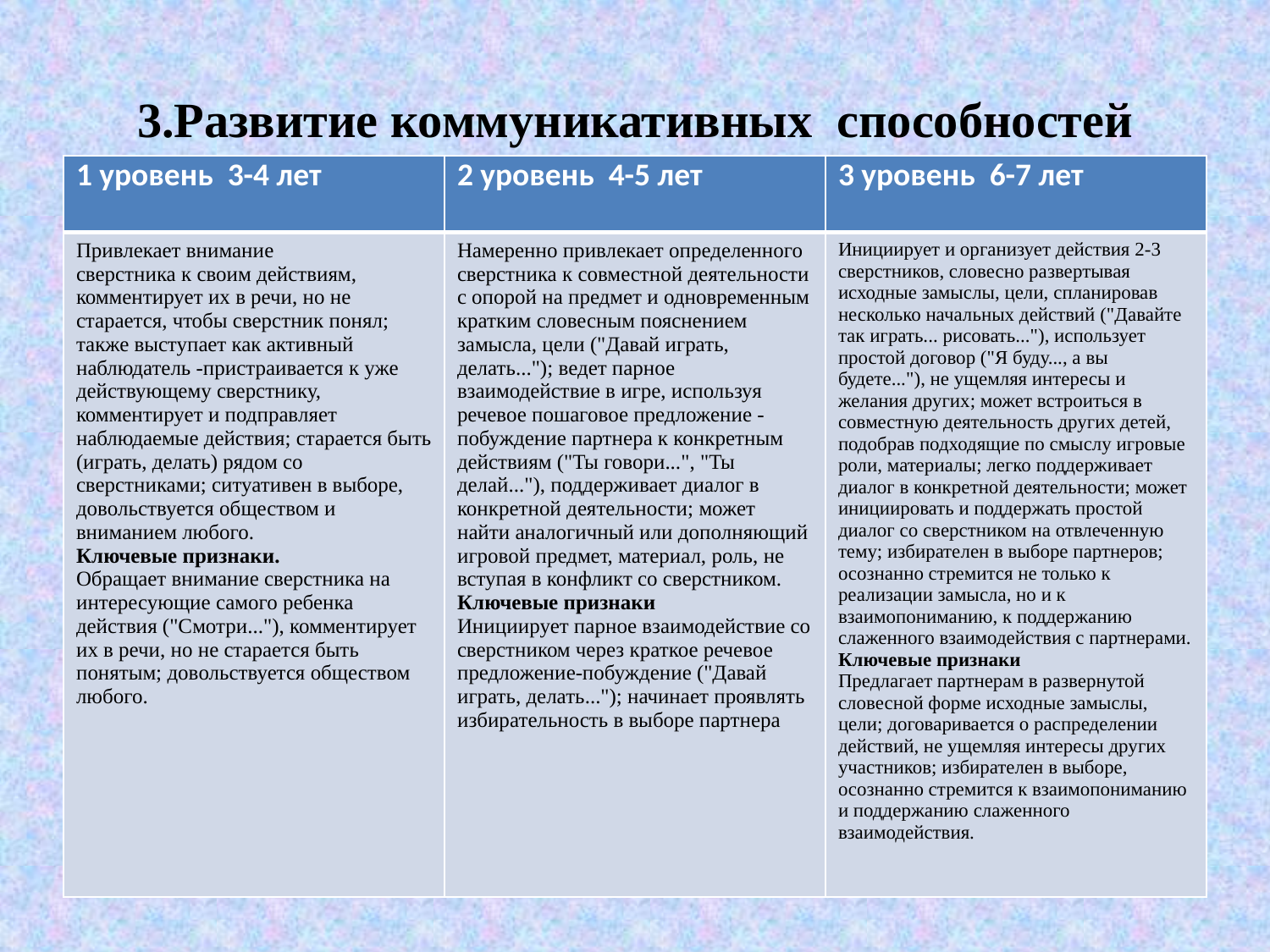

# 3.Развитие коммуникативных  способностей
| 1 уровень 3-4 лет | 2 уровень 4-5 лет | 3 уровень 6-7 лет |
| --- | --- | --- |
| Привлекает внимание сверстника к своим действиям, комментирует их в речи, но не старается, чтобы сверстник понял; также выступает как активный наблюдатель -пристраивается к уже действующему сверстнику, комментирует и подправляет наблюдаемые действия; старается быть (играть, делать) рядом со сверстниками; ситуативен в выборе, довольствуется обществом и вниманием любого. Ключевые признаки. Обращает внимание сверстника на интересующие самого ребенка действия ("Смотри..."), комментирует их в речи, но не старается быть понятым; довольствуется обществом любого. | Намеренно привлекает определенного сверстника к совместной деятельности с опорой на предмет и одновременным кратким словесным пояснением замысла, цели ("Давай играть, делать..."); ведет парное взаимодействие в игре, используя речевое пошаговое предложение - побуждение партнера к конкретным действиям ("Ты говори...", "Ты делай..."), поддерживает диалог в конкретной деятельности; может найти аналогичный или дополняющий игровой предмет, материал, роль, не вступая в конфликт со сверстником. Ключевые признаки Инициирует парное взаимодействие со сверстником через краткое речевое предложение-побуждение ("Давай играть, делать..."); начинает проявлять избирательность в выборе партнера | Инициирует и организует действия 2-3 сверстников, словесно развертывая исходные замыслы, цели, спланировав несколько начальных действий ("Давайте так играть... рисовать..."), использует простой договор ("Я буду..., а вы будете..."), не ущемляя интересы и желания других; может встроиться в совместную деятельность других детей, подобрав подходящие по смыслу игровые роли, материалы; легко поддерживает диалог в конкретной деятельности; может инициировать и поддержать простой диалог со сверстником на отвлеченную тему; избирателен в выборе партнеров; осознанно стремится не только к реализации замысла, но и к взаимопониманию, к поддержанию слаженного взаимодействия с партнерами. Ключевые признаки Предлагает партнерам в развернутой словесной форме исходные замыслы, цели; договаривается о распределении действий, не ущемляя интересы других участников; избирателен в выборе, осознанно стремится к взаимопониманию и поддержанию слаженного взаимодействия. |